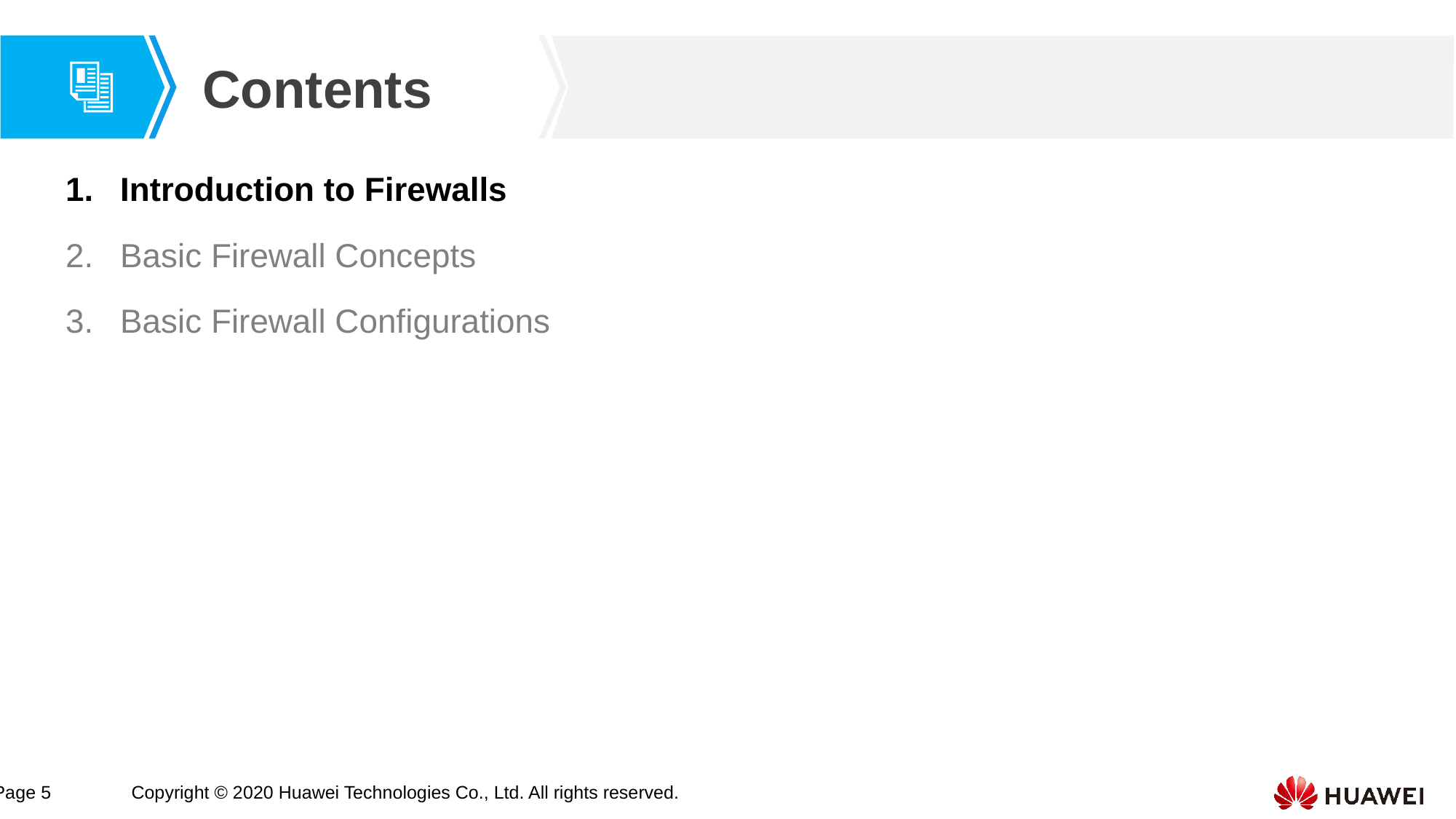

Introduction to Firewalls
Basic Firewall Concepts
Basic Firewall Configurations